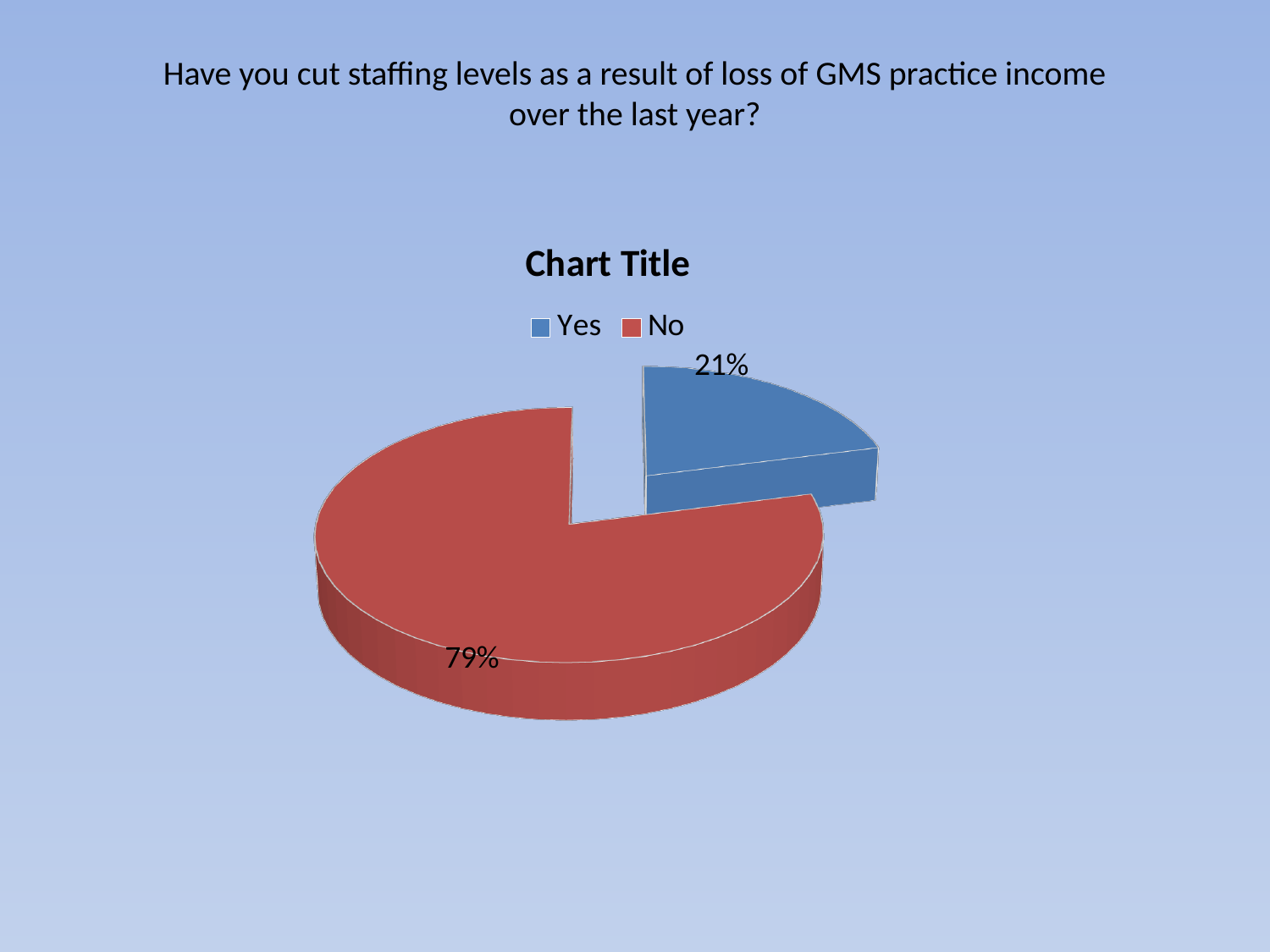

# Have you cut staffing levels as a result of loss of GMS practice income over the last year?

[unsupported chart]